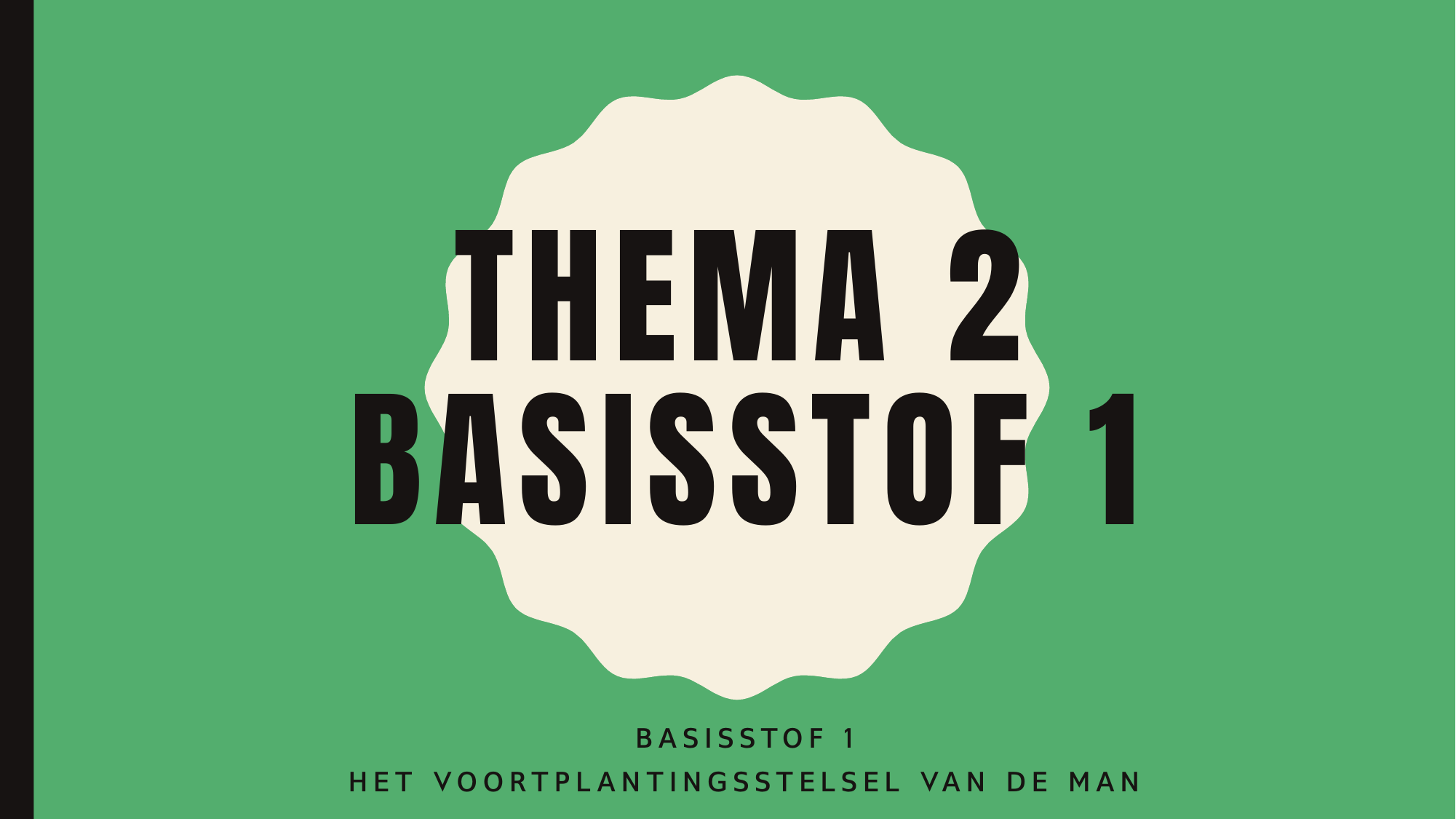

# Thema 2 basisstof 1
Basisstof 1
Het voortplantingsstelsel van de man